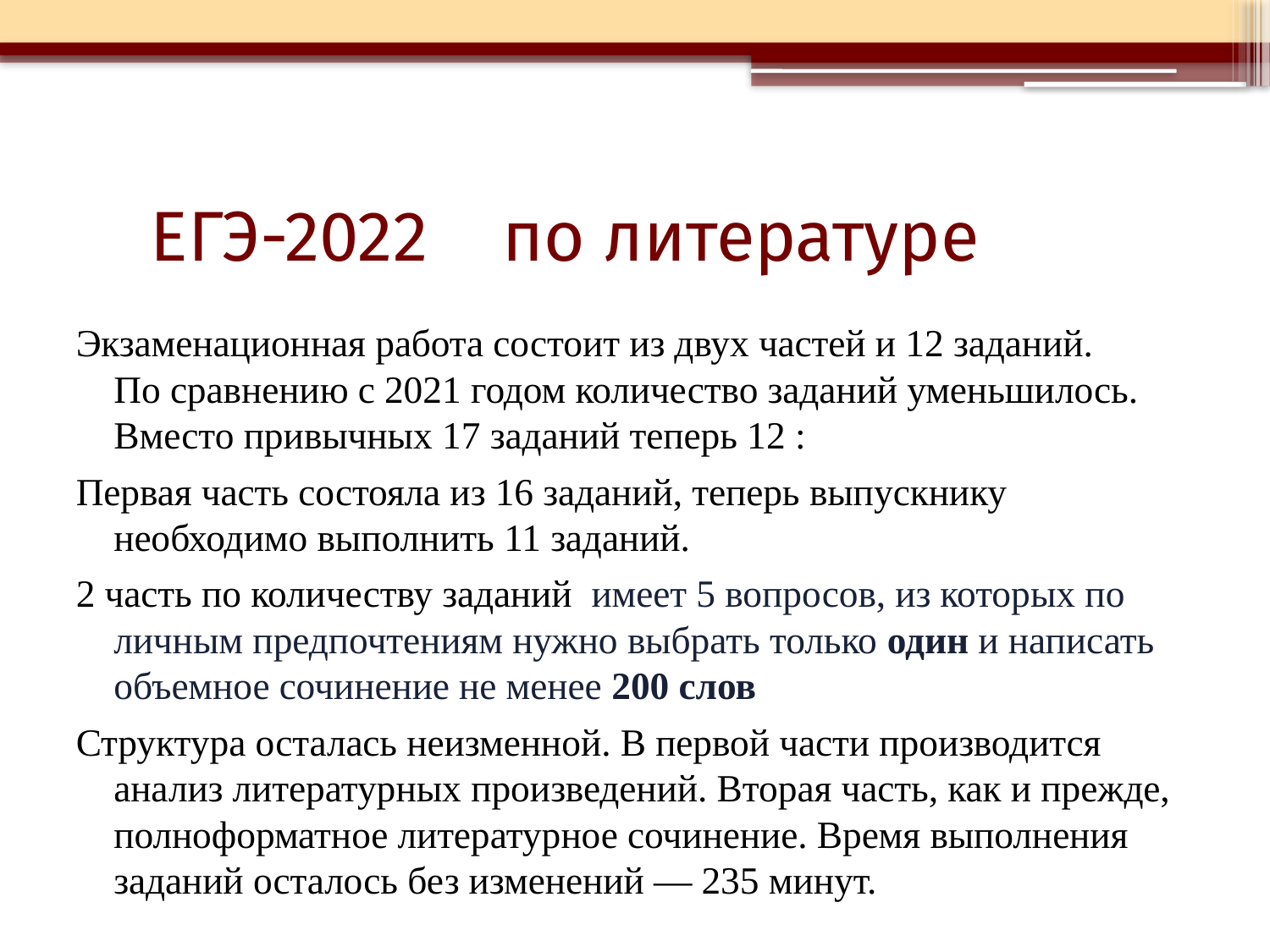

# ЕГЭ-2022    по литературе
Экзаменационная работа состоит из двух частей и 12 заданий. По сравнению с 2021 годом количество заданий уменьшилось. Вместо привычных 17 заданий теперь 12 :
Первая часть состояла из 16 заданий, теперь выпускнику необходимо выполнить 11 заданий.
2 часть по количеству заданий  имеет 5 вопросов, из которых по личным предпочтениям нужно выбрать только один и написать объемное сочинение не менее 200 слов
Структура осталась неизменной. В первой части производится анализ литературных произведений. Вторая часть, как и прежде, полноформатное литературное сочинение. Время выполнения заданий осталось без изменений — 235 минут.